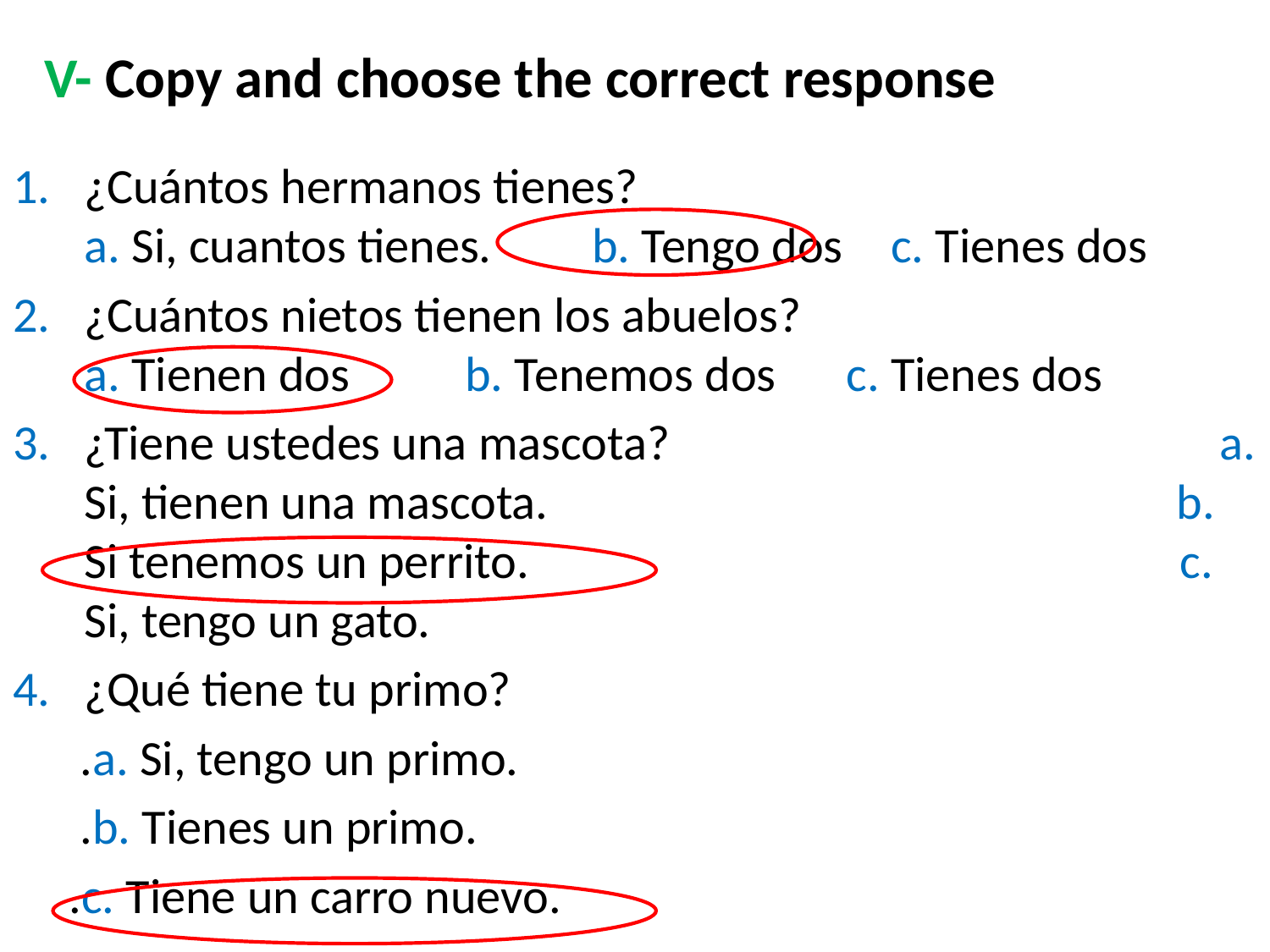

V- Copy and choose the correct response
¿Cuántos hermanos tienes?                                                    a. Si, cuantos tienes.	b. Tengo dos	    c. Tienes dos
¿Cuántos nietos tienen los abuelos?                                      a. Tienen dos	b. Tenemos dos	c. Tienes dos
¿Tiene ustedes una mascota?                                                 a. Si, tienen una mascota.                                                        b. Si tenemos un perrito.                                                          c. Si, tengo un gato.
¿Qué tiene tu primo?
      .a. Si, tengo un primo.
      .b. Tienes un primo.
     .c. Tiene un carro nuevo.